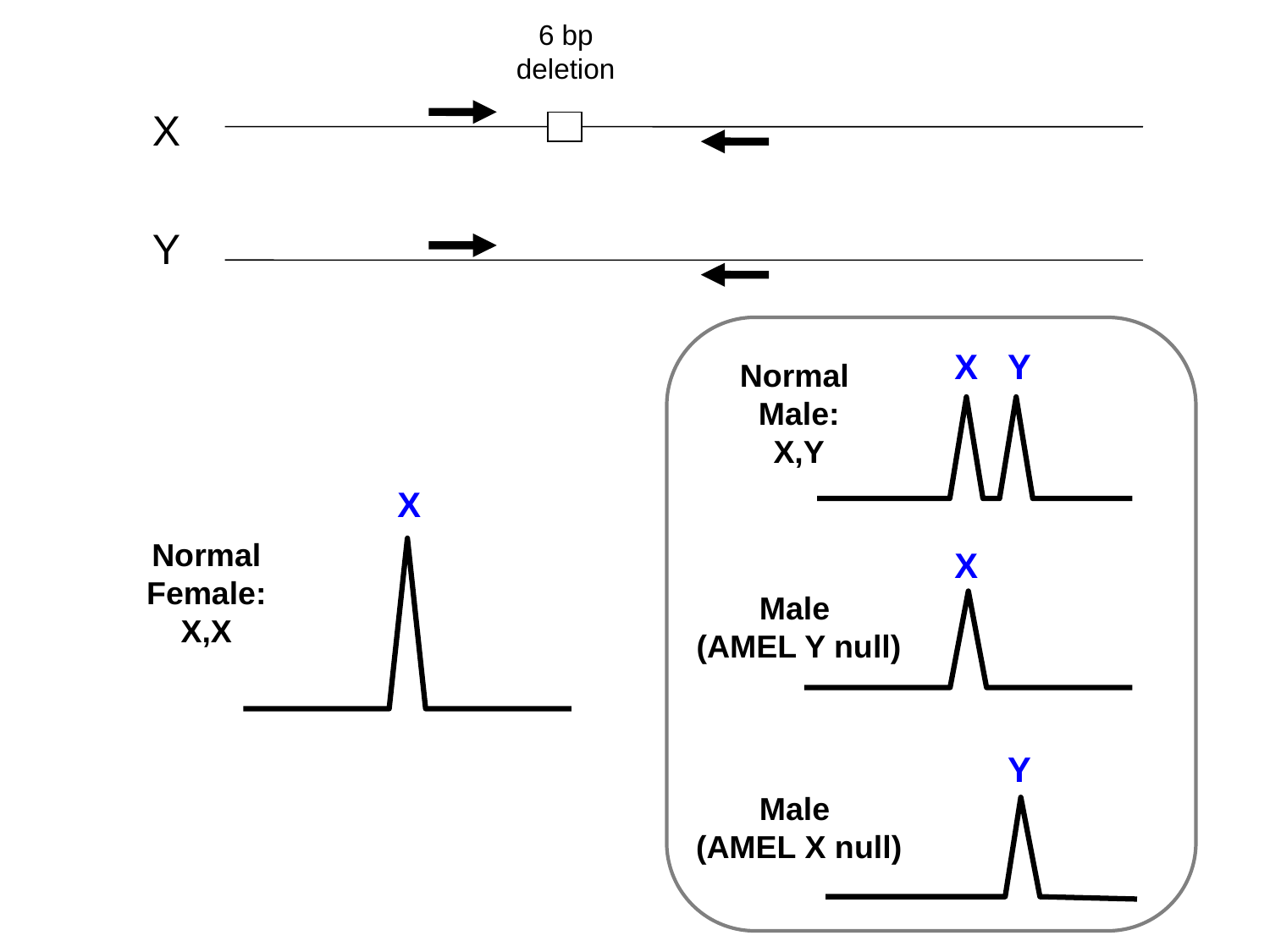

6 bp deletion
X

Y

X
Y
Normal
Male: X,Y

X
Male
(AMEL Y null)

Y
Male
(AMEL X null)

X
Normal Female: X,X